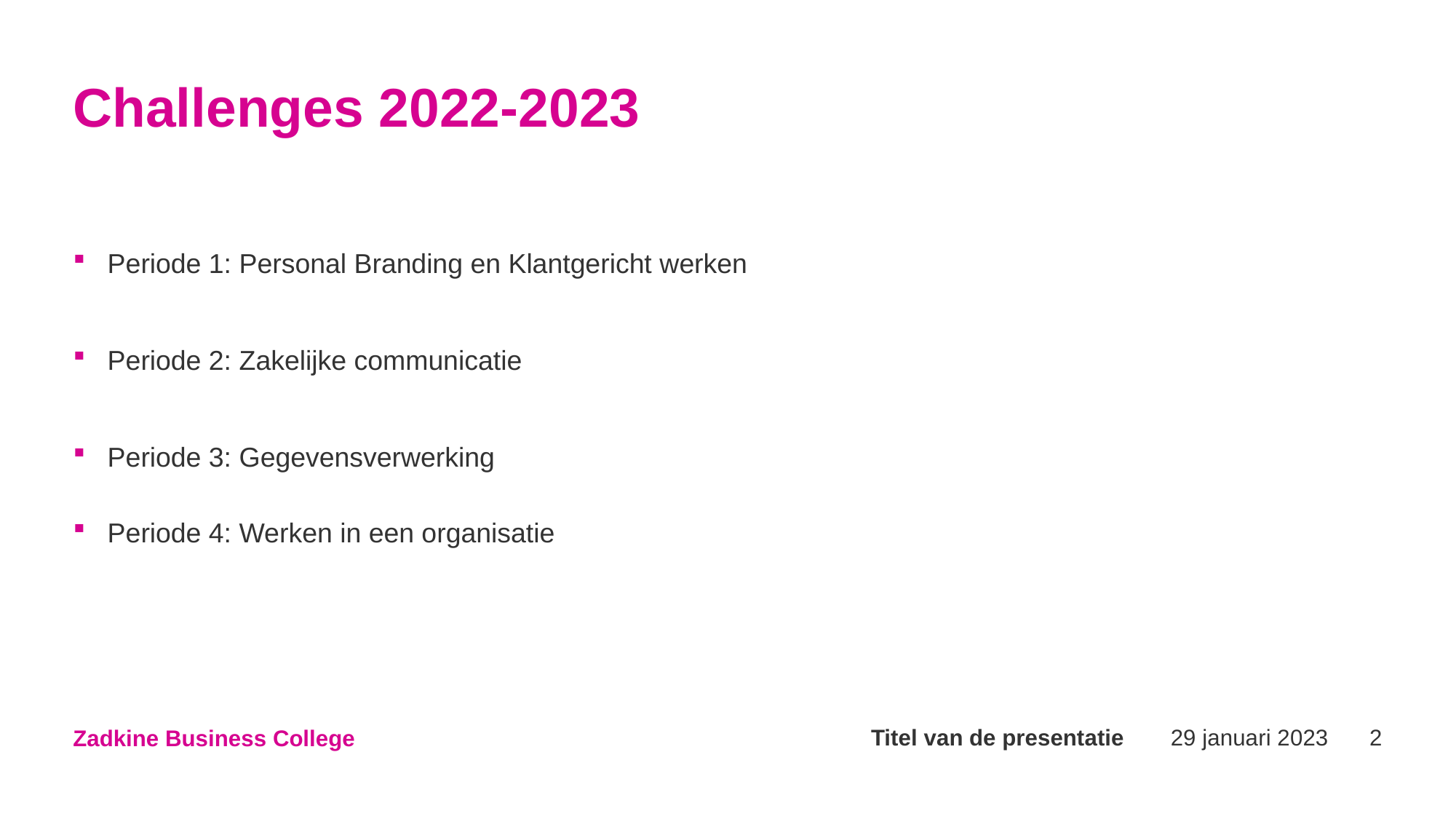

# Challenges 2022-2023

Periode 1: Personal Branding en Klantgericht werken

Periode 2: Zakelijke communicatie

Periode 3: Gegevensverwerking

Periode 4: Werken in een organisatie

Titel van de presentatie
29 januari 2023
2